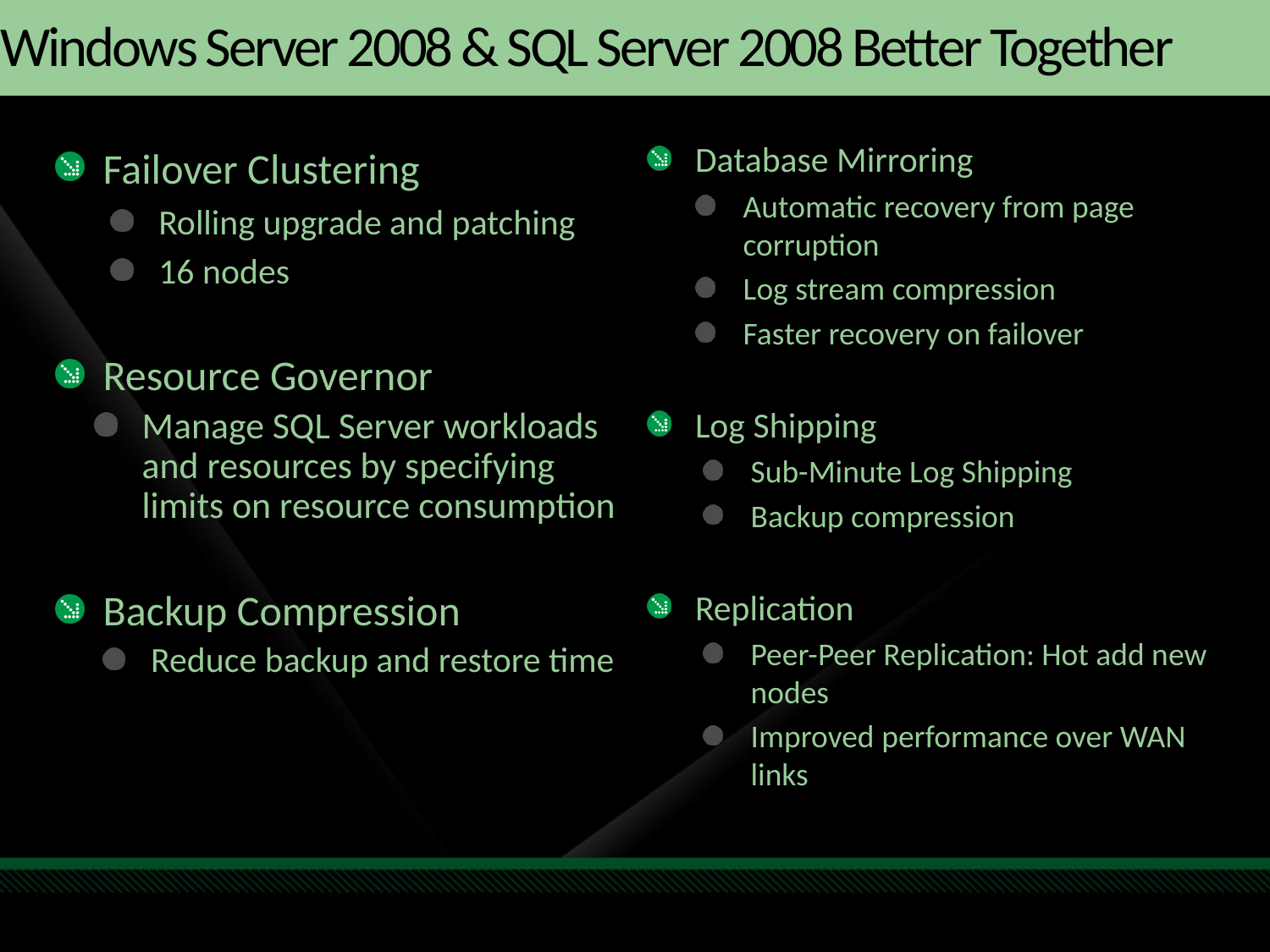

# Windows Server 2008 & SQL Server 2008 Better Together
Database Mirroring
Automatic recovery from page corruption
Log stream compression
Faster recovery on failover

Log Shipping
Sub-Minute Log Shipping
Backup compression

Replication
Peer-Peer Replication: Hot add new nodes
Improved performance over WAN links

Failover Clustering
Rolling upgrade and patching
16 nodes

Resource Governor
Manage SQL Server workloads and resources by specifying limits on resource consumption

Backup Compression
Reduce backup and restore time